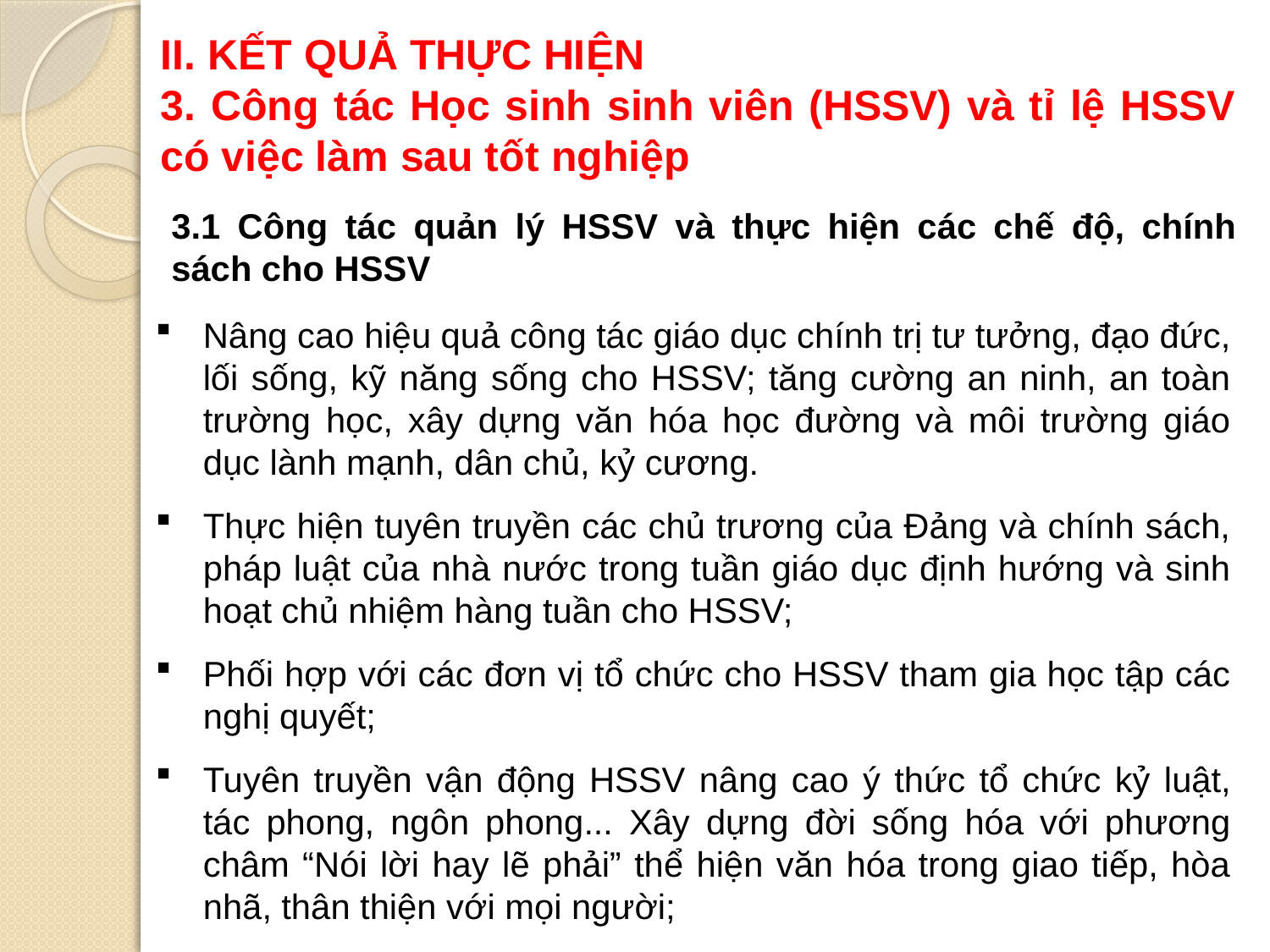

II. KẾT QUẢ THỰC HIỆN
3. Công tác Học sinh sinh viên (HSSV) và tỉ lệ HSSV có việc làm sau tốt nghiệp
3.1 Công tác quản lý HSSV và thực hiện các chế độ, chính sách cho HSSV
Nâng cao hiệu quả công tác giáo dục chính trị tư tưởng, đạo đức, lối sống, kỹ năng sống cho HSSV; tăng cường an ninh, an toàn trường học, xây dựng văn hóa học đường và môi trường giáo dục lành mạnh, dân chủ, kỷ cương.
Thực hiện tuyên truyền các chủ trương của Đảng và chính sách, pháp luật của nhà nước trong tuần giáo dục định hướng và sinh hoạt chủ nhiệm hàng tuần cho HSSV;
Phối hợp với các đơn vị tổ chức cho HSSV tham gia học tập các nghị quyết;
Tuyên truyền vận động HSSV nâng cao ý thức tổ chức kỷ luật, tác phong, ngôn phong... Xây dựng đời sống hóa với phương châm “Nói lời hay lẽ phải” thể hiện văn hóa trong giao tiếp, hòa nhã, thân thiện với mọi người;